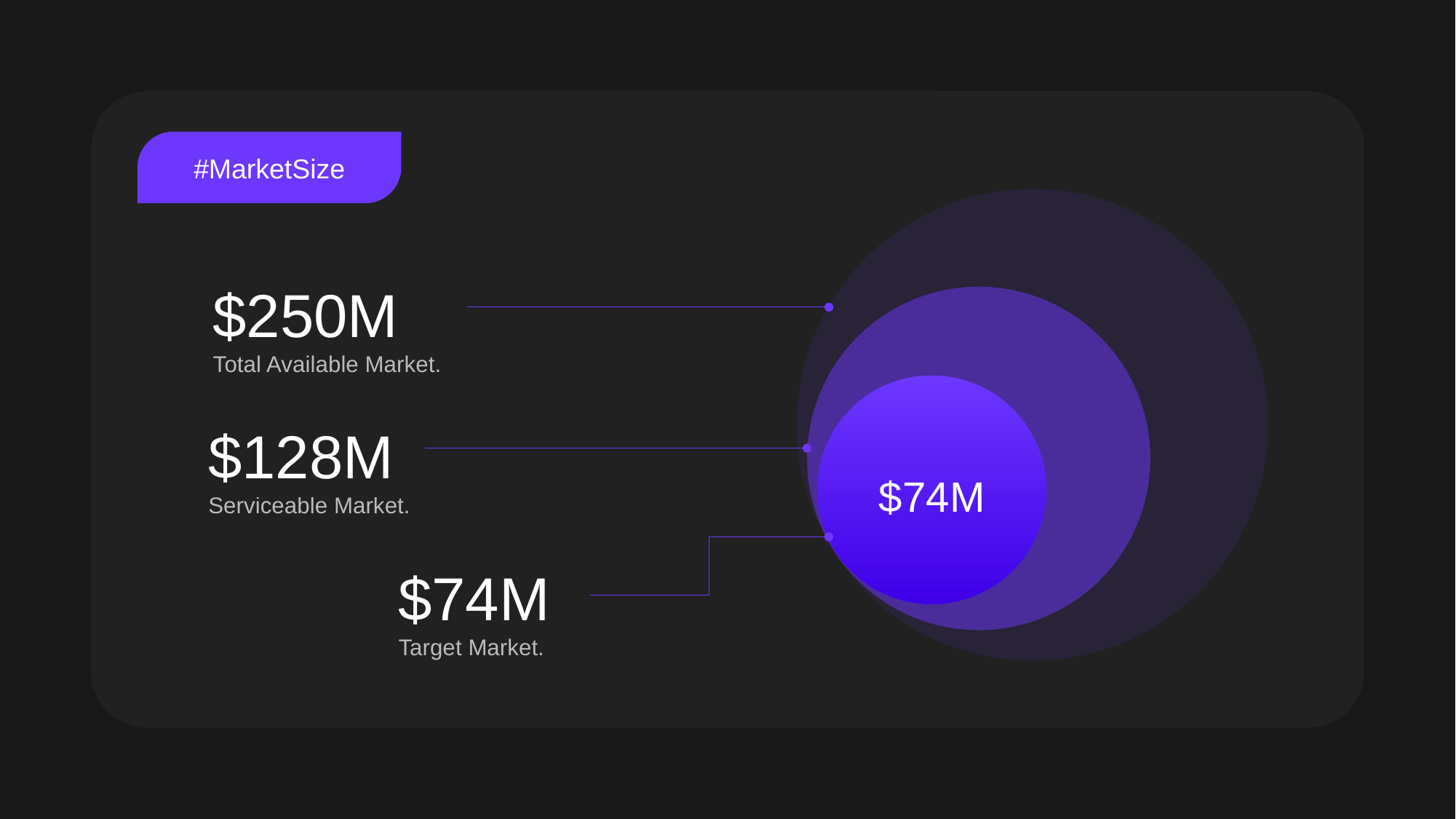

#MarketSize

$250M
Total Available Market.

$74M
$128M
Serviceable Market.
$74M
Target Market.